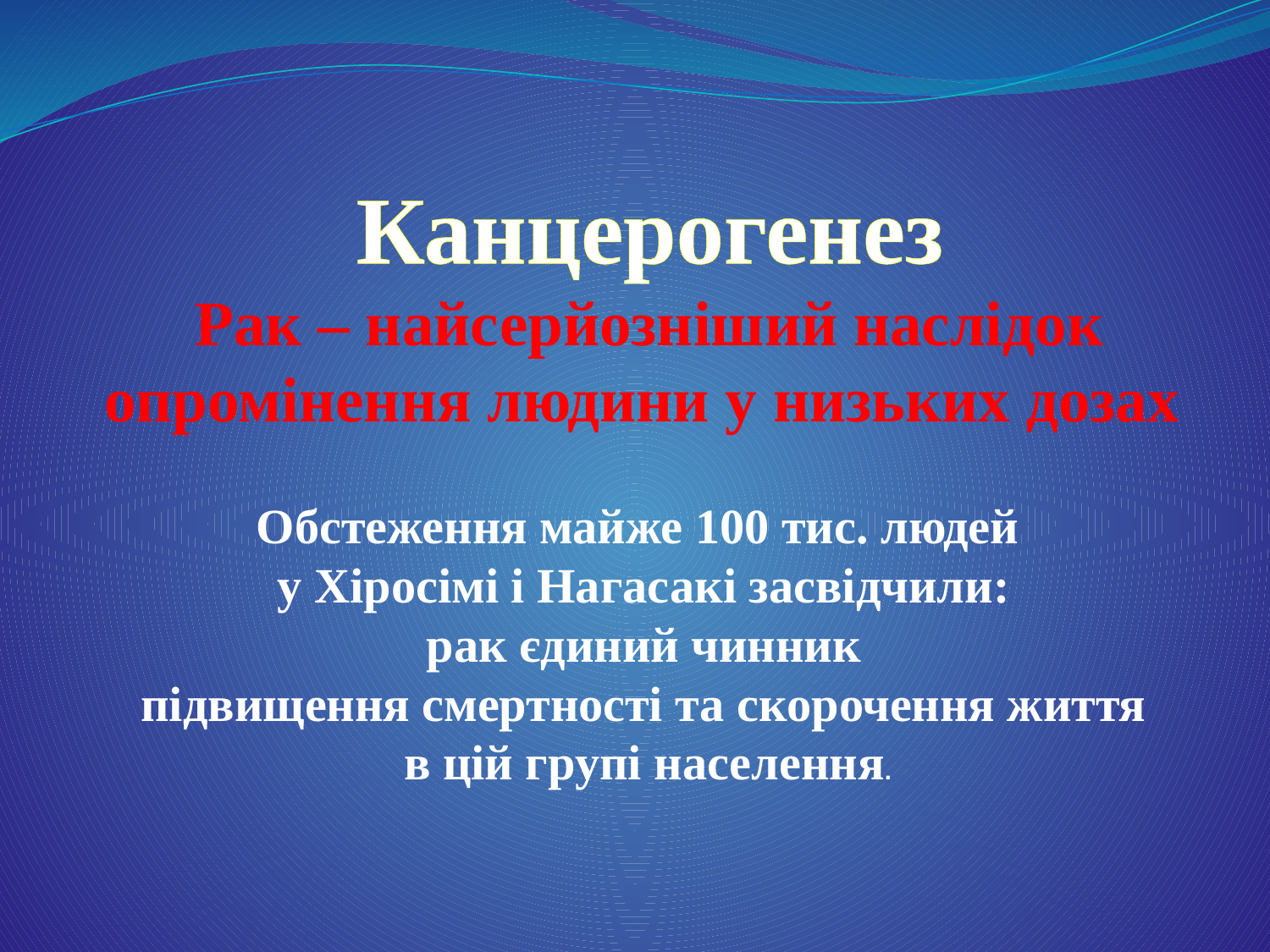

Канцерогенез
Рак – найсерйозніший наслідок опромінення людини у низьких дозах

Обстеження майже 100 тис. людей
у Хіросімі і Нагасакі засвідчили:
рак єдиний чинник
підвищення смертності та скорочення життя
в цій групі населення.